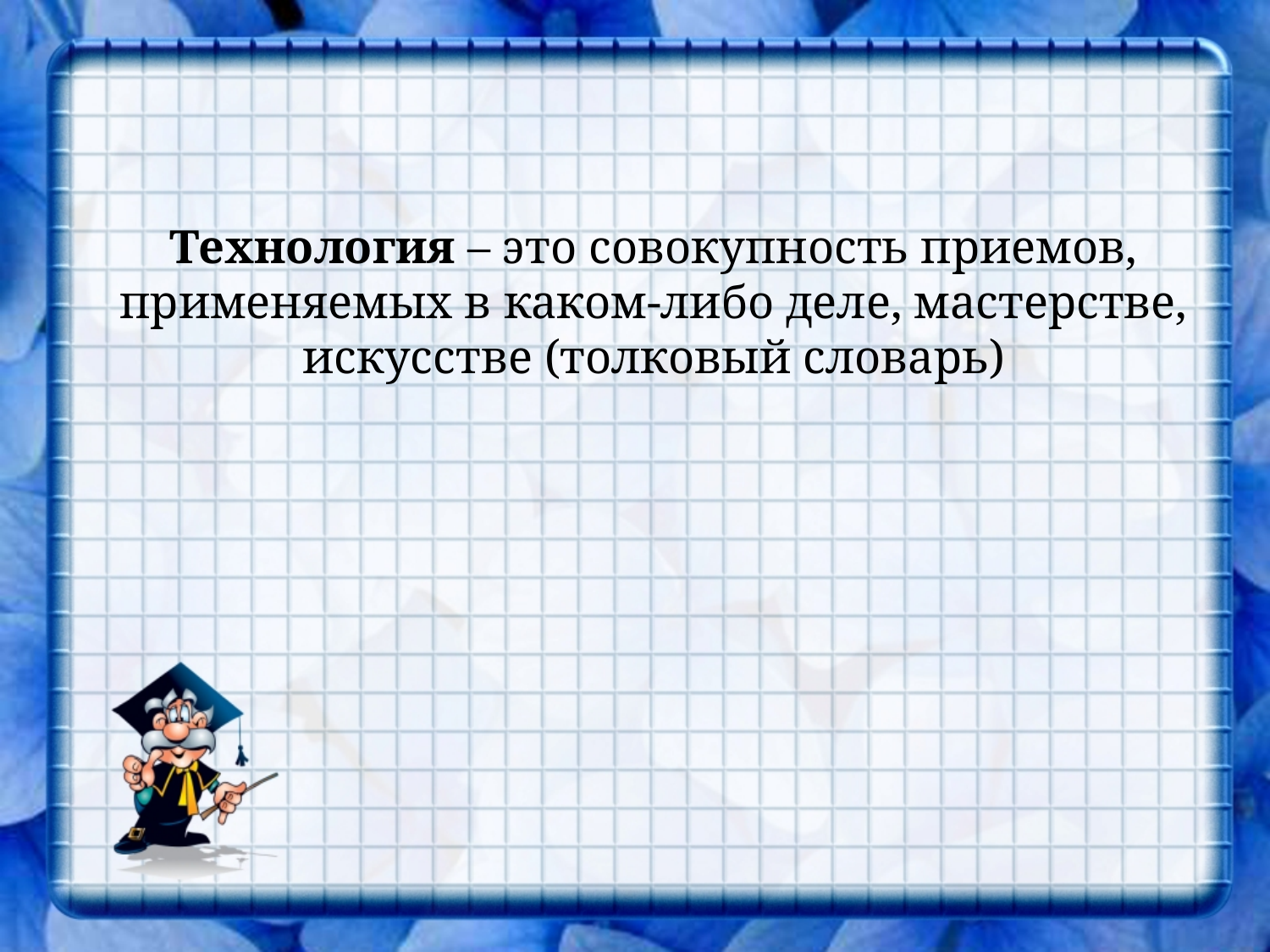

#
	Технология – это совокупность приемов, применяемых в каком-либо деле, мастерстве, искусстве (толковый словарь)